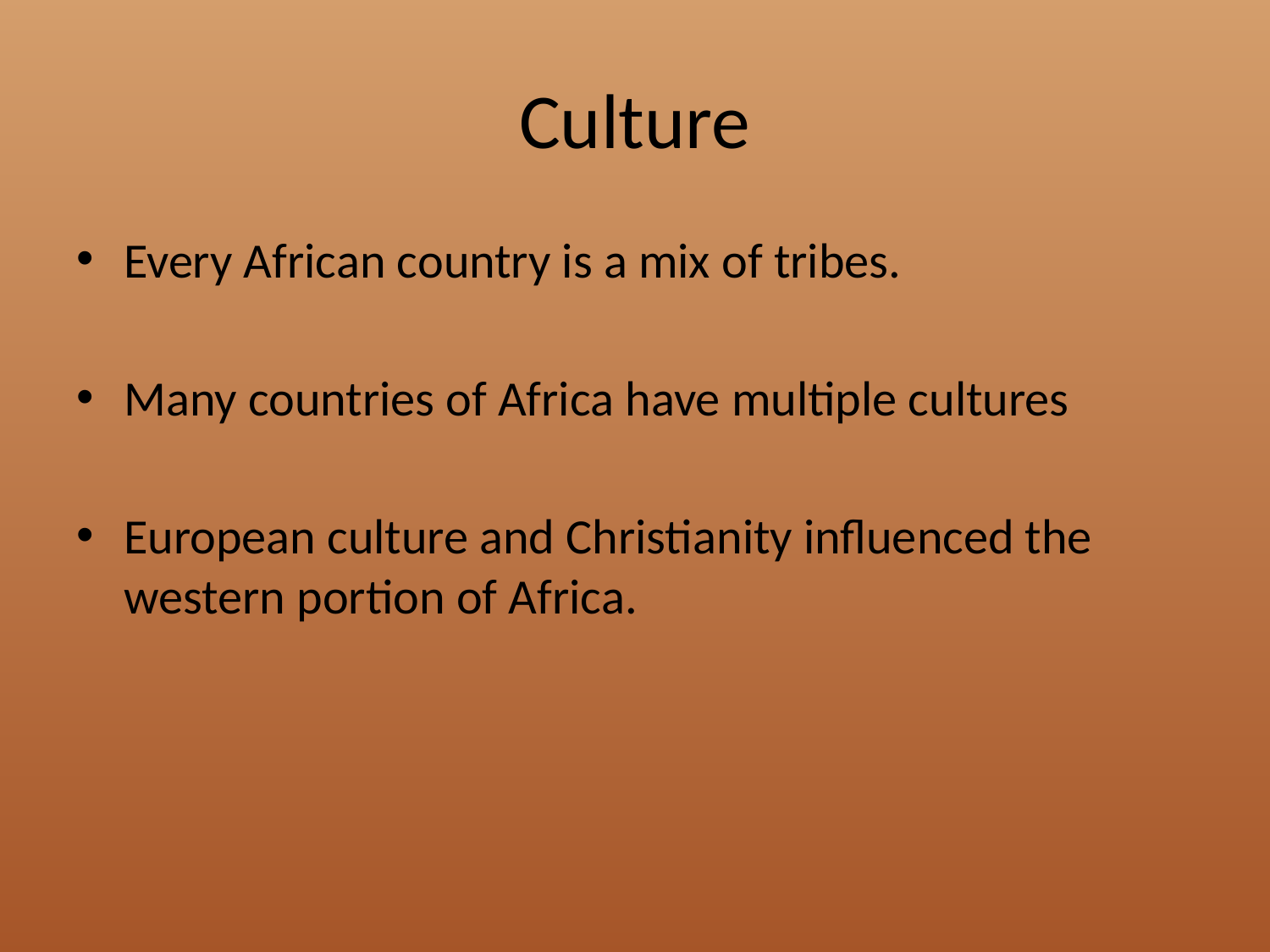

# Culture
Every African country is a mix of tribes.

Many countries of Africa have multiple cultures

European culture and Christianity influenced the western portion of Africa.